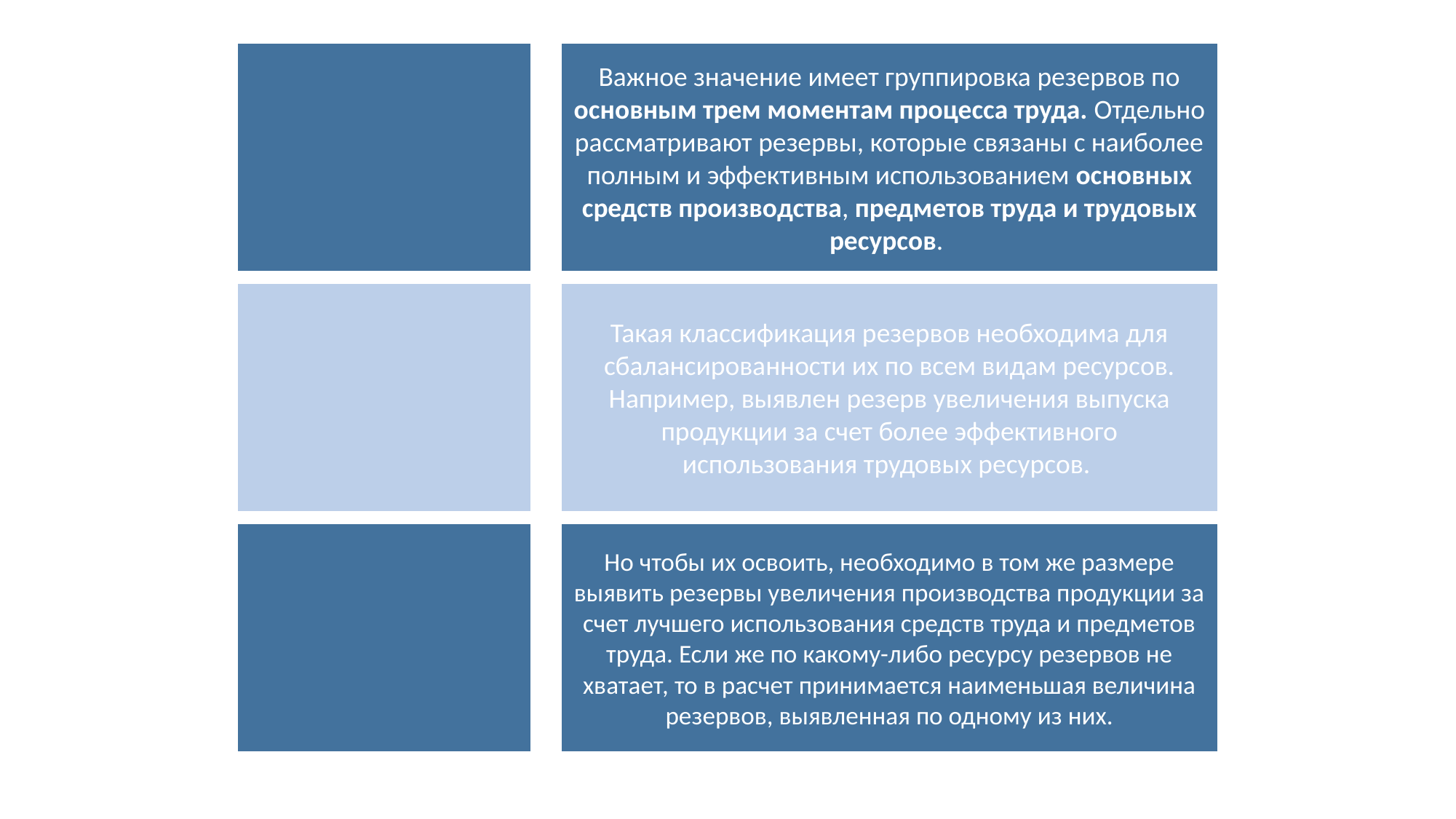

Важное значение имеет группировка резервов по основным трем моментам процесса труда. Отдельно рассматривают резервы, которые связаны с наиболее полным и эффективным использованием основных средств производства, предметов труда и трудовых ресурсов.
Такая классификация резервов необходима для сбалансированности их по всем видам ресурсов. Например, выявлен резерв увеличения выпуска продукции за счет более эффективного использования трудовых ресурсов.
Но чтобы их освоить, необходимо в том же размере выявить резервы увеличения производства продукции за счет лучшего использования средств труда и предметов труда. Если же по какому-либо ресурсу резервов не хватает, то в расчет принимается наименьшая величина резервов, выявленная по одному из них.